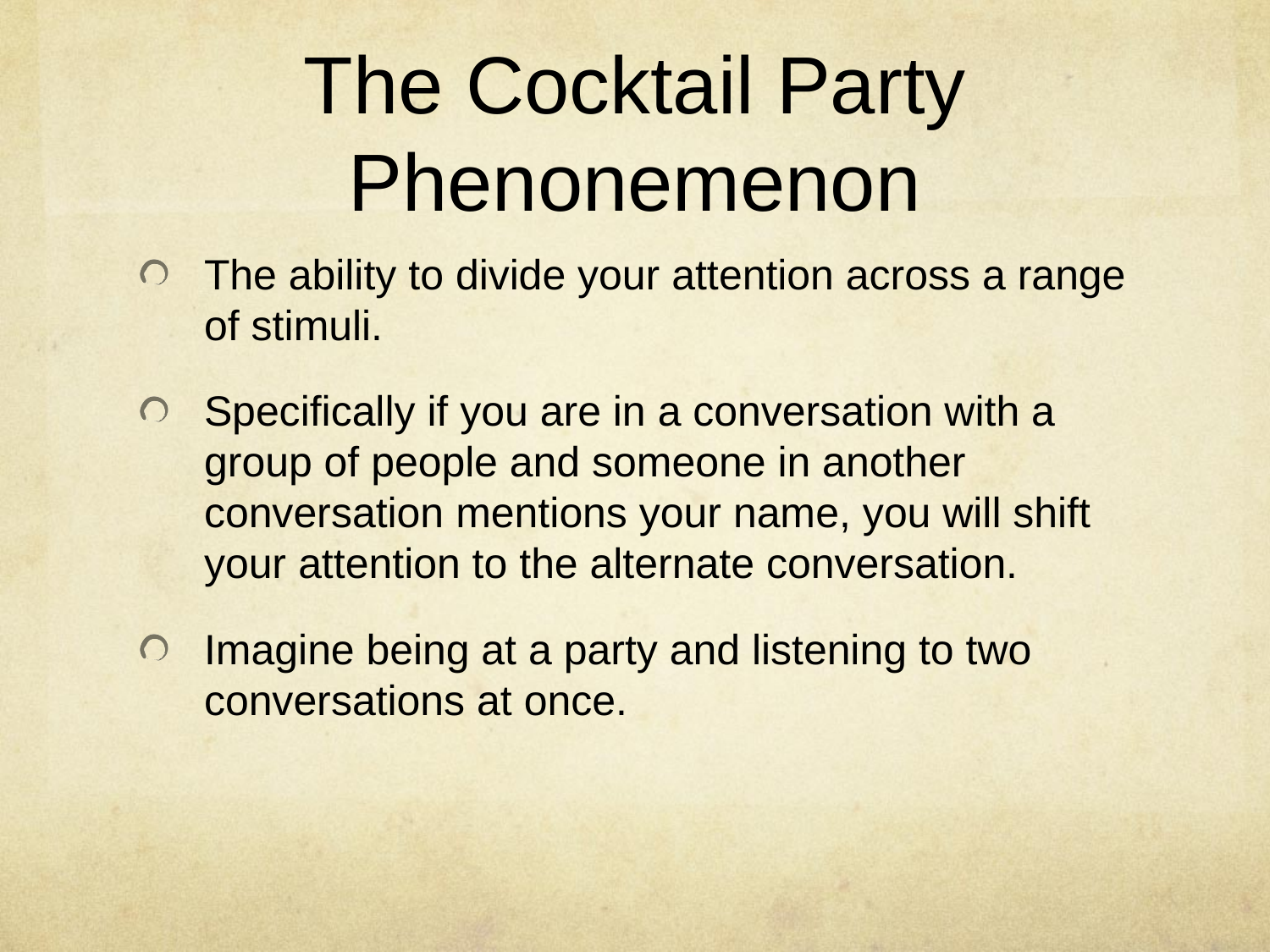

# The Cocktail Party Phenonemenon
The ability to divide your attention across a range of stimuli.
Specifically if you are in a conversation with a group of people and someone in another conversation mentions your name, you will shift your attention to the alternate conversation.
Imagine being at a party and listening to two conversations at once.